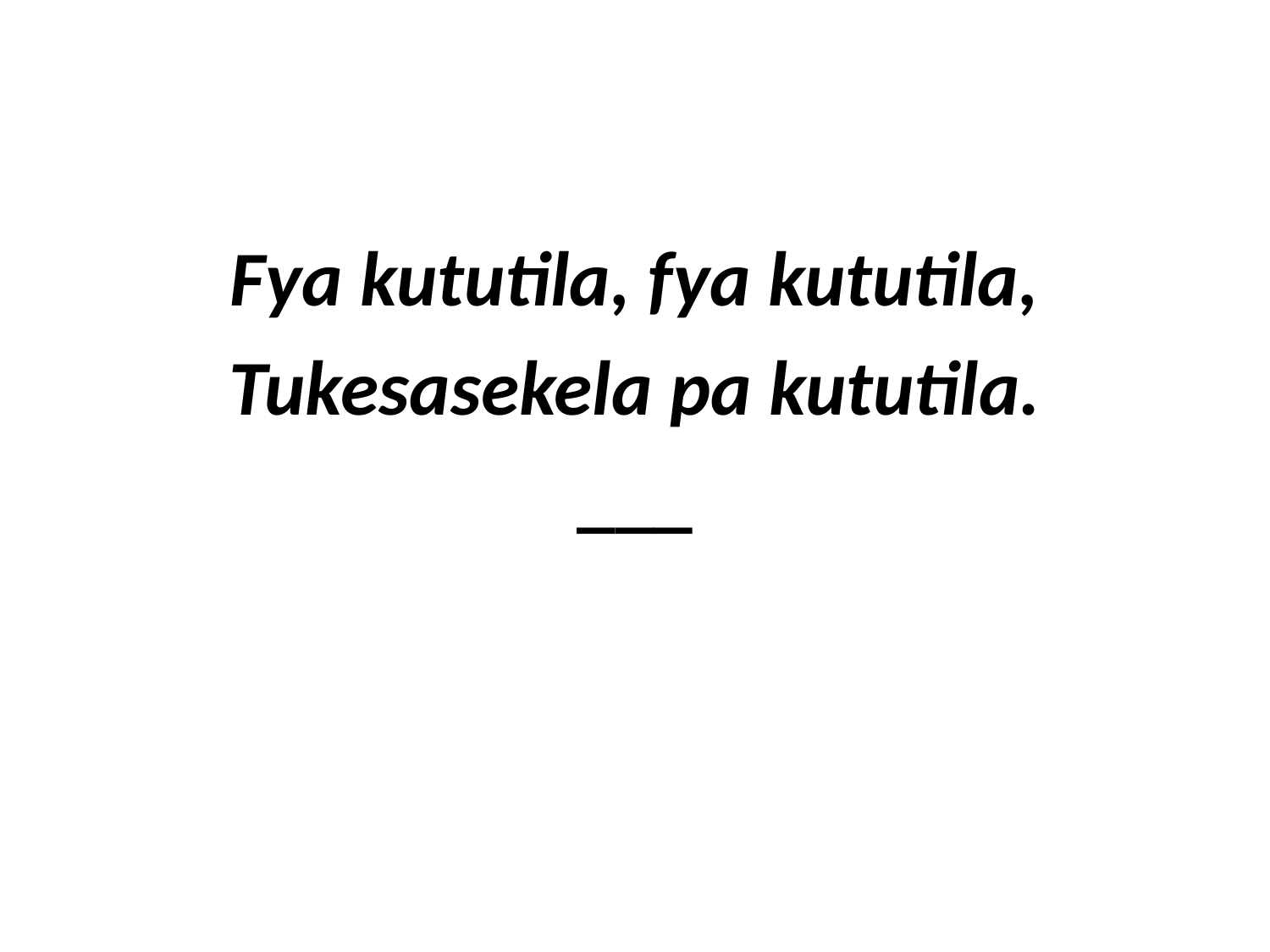

Fya kututila, fya kututila,
Tukesasekela pa kututila.
___